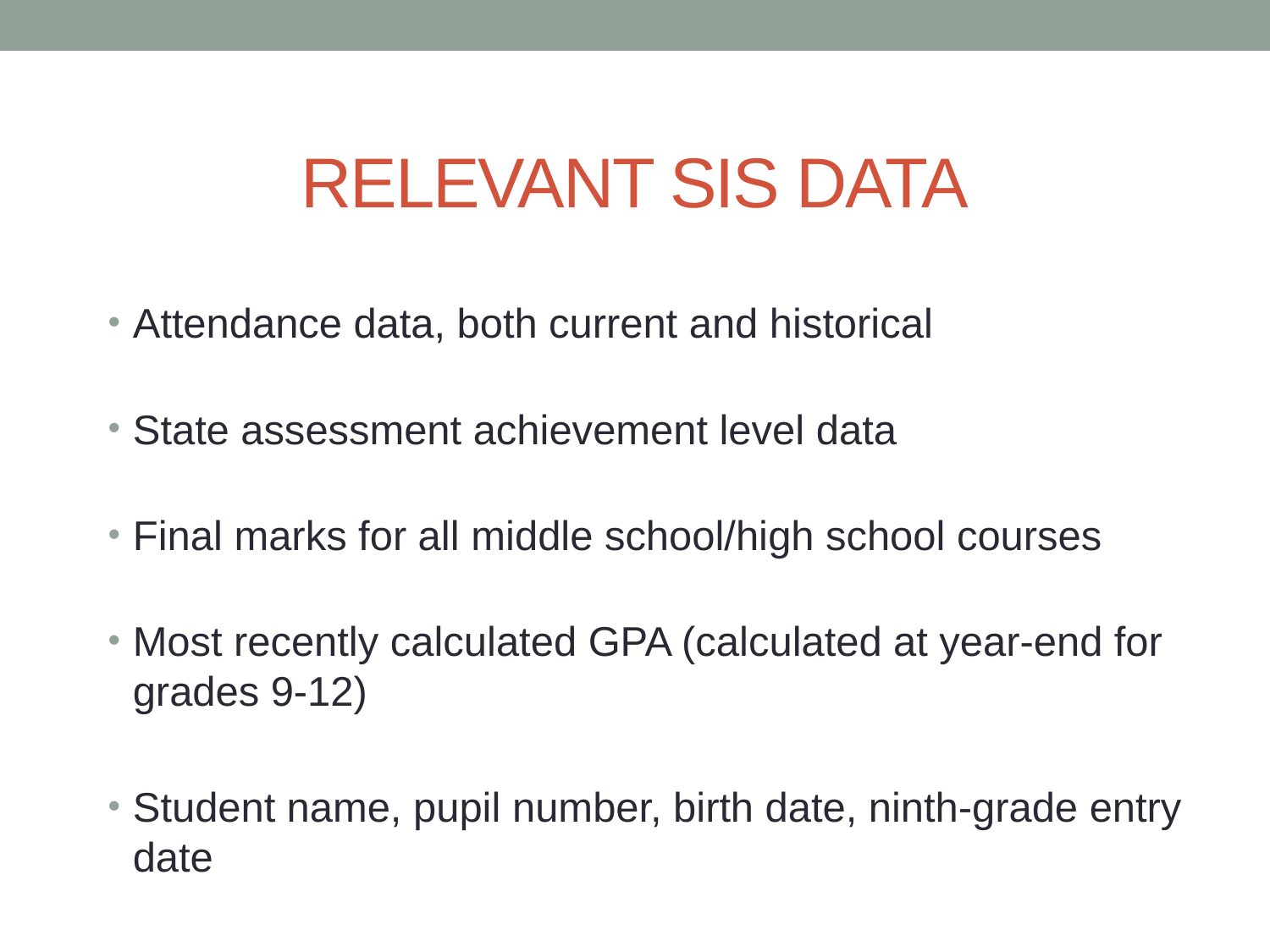

# RELEVANT SIS DATA

Attendance data, both current and historical

State assessment achievement level data

Final marks for all middle school/high school courses

Most recently calculated GPA (calculated at year-end for grades 9-12)

Student name, pupil number, birth date, ninth-grade entry date